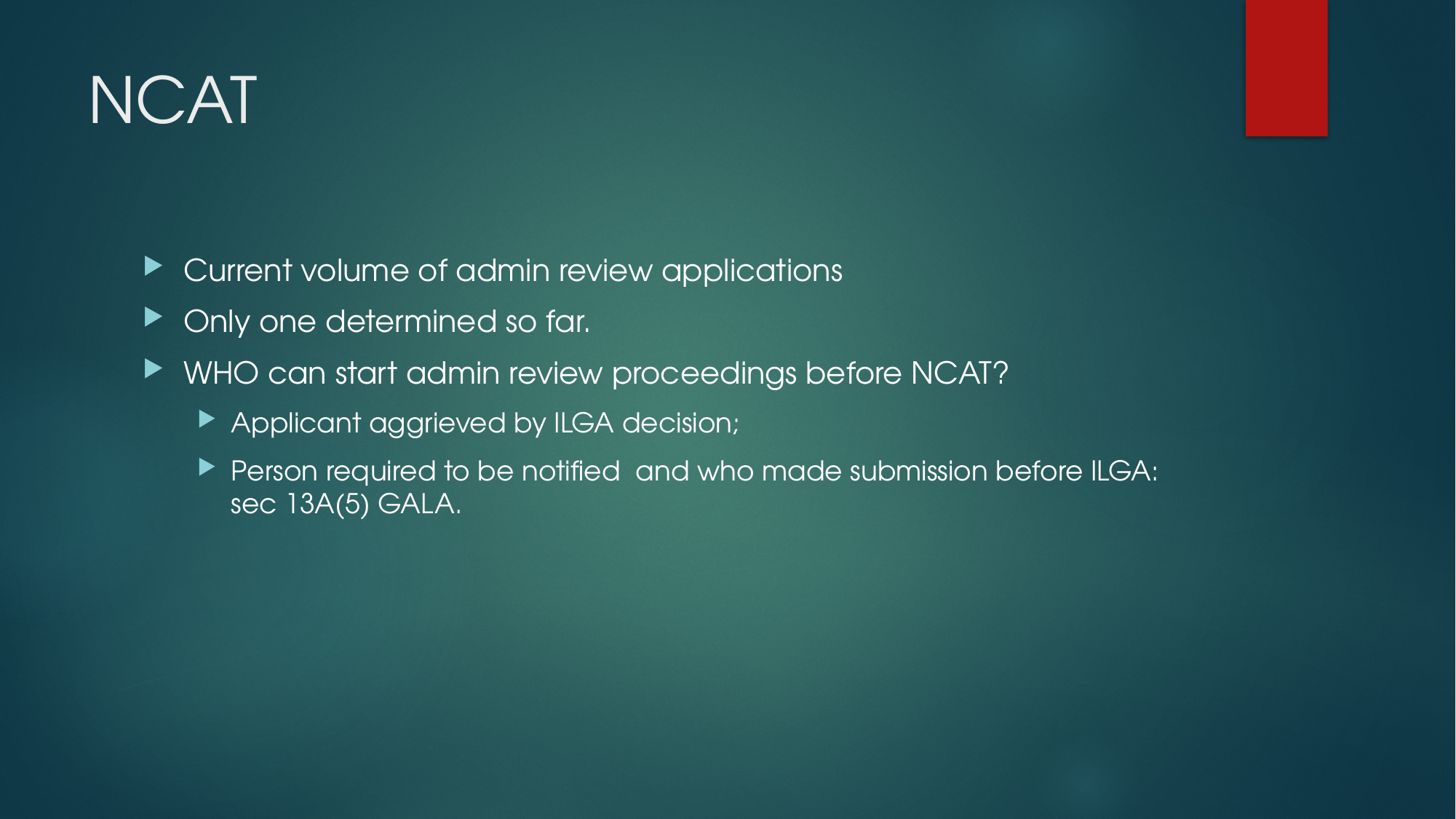

# NCAT
Current volume of admin review applications
Only one determined so far.
WHO can start admin review proceedings before NCAT?
Applicant aggrieved by ILGA decision;
Person required to be notified  and who made submission before ILGA: sec 13A(5) GALA.